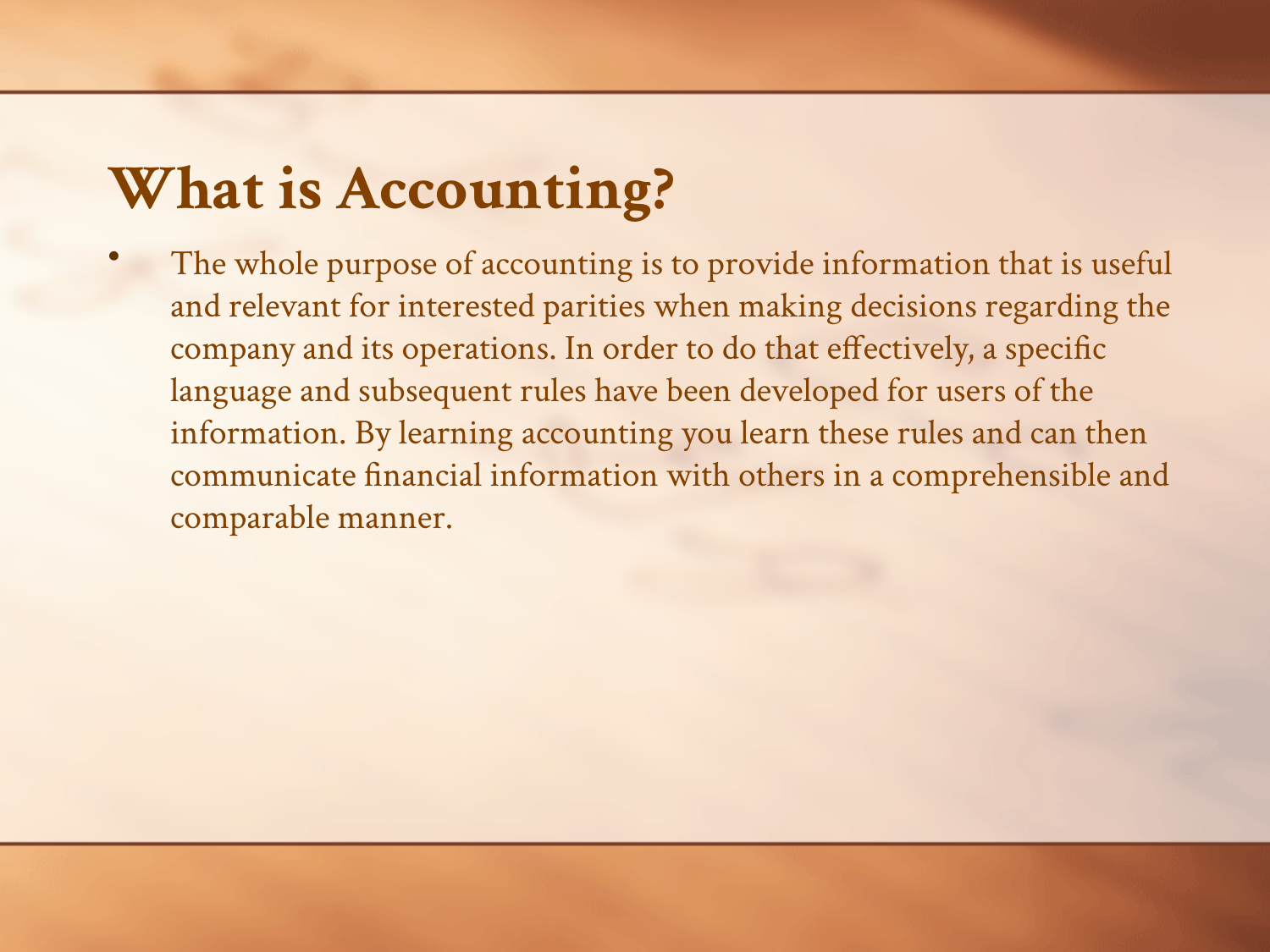

# What is Accounting?
The whole purpose of accounting is to provide information that is useful and relevant for interested parities when making decisions regarding the company and its operations. In order to do that effectively, a specific language and subsequent rules have been developed for users of the information. By learning accounting you learn these rules and can then communicate financial information with others in a comprehensible and comparable manner.